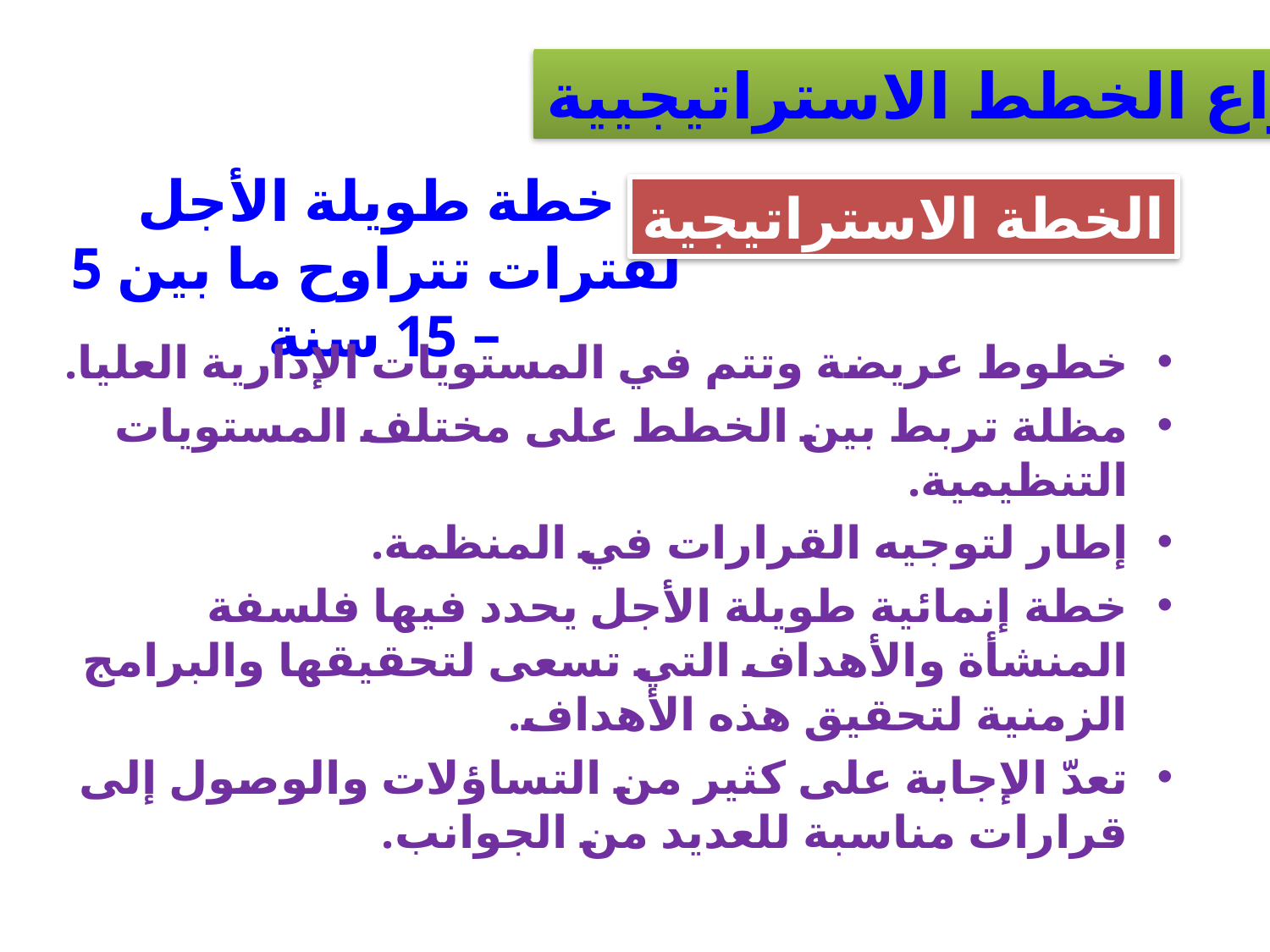

أنواع الخطط الاستراتيجيية
خطة طويلة الأجل لفترات تتراوح ما بين 5 – 15 سنة
الخطة الاستراتيجية
1
خطوط عريضة وتتم في المستويات الإدارية العليا.
مظلة تربط بين الخطط على مختلف المستويات التنظيمية.
إطار لتوجيه القرارات في المنظمة.
خطة إنمائية طويلة الأجل يحدد فيها فلسفة المنشأة والأهداف التي تسعى لتحقيقها والبرامج الزمنية لتحقيق هذه الأهداف.
تعدّ الإجابة على كثير من التساؤلات والوصول إلى قرارات مناسبة للعديد من الجوانب.